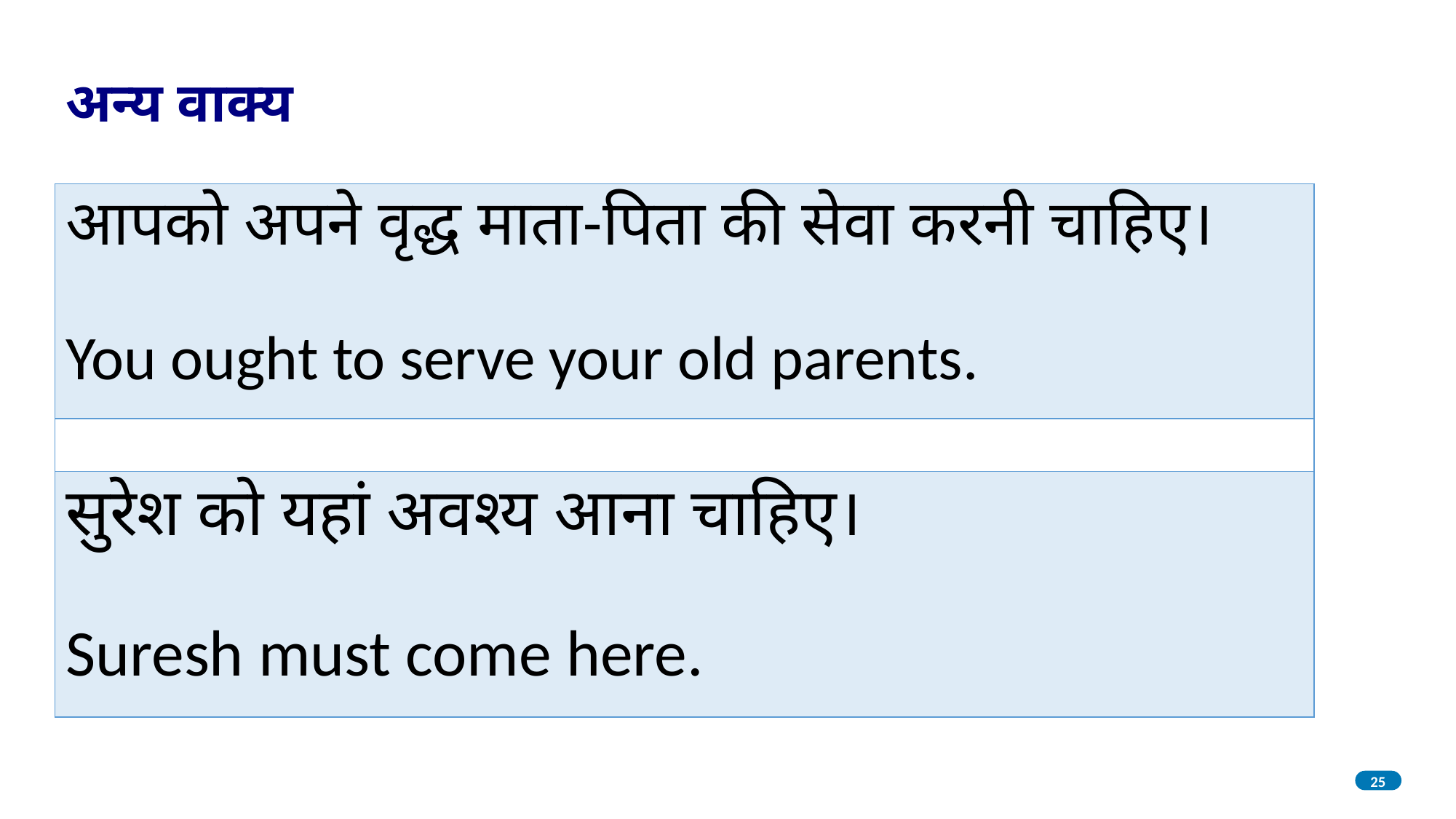

अन्य वाक्य
| आपको अपने वृद्ध माता-पिता की सेवा करनी चाहिए। You ought to serve your old parents. |
| --- |
|  |
| सुरेश को यहां अवश्य आना चाहिए। Suresh must come here. |
25